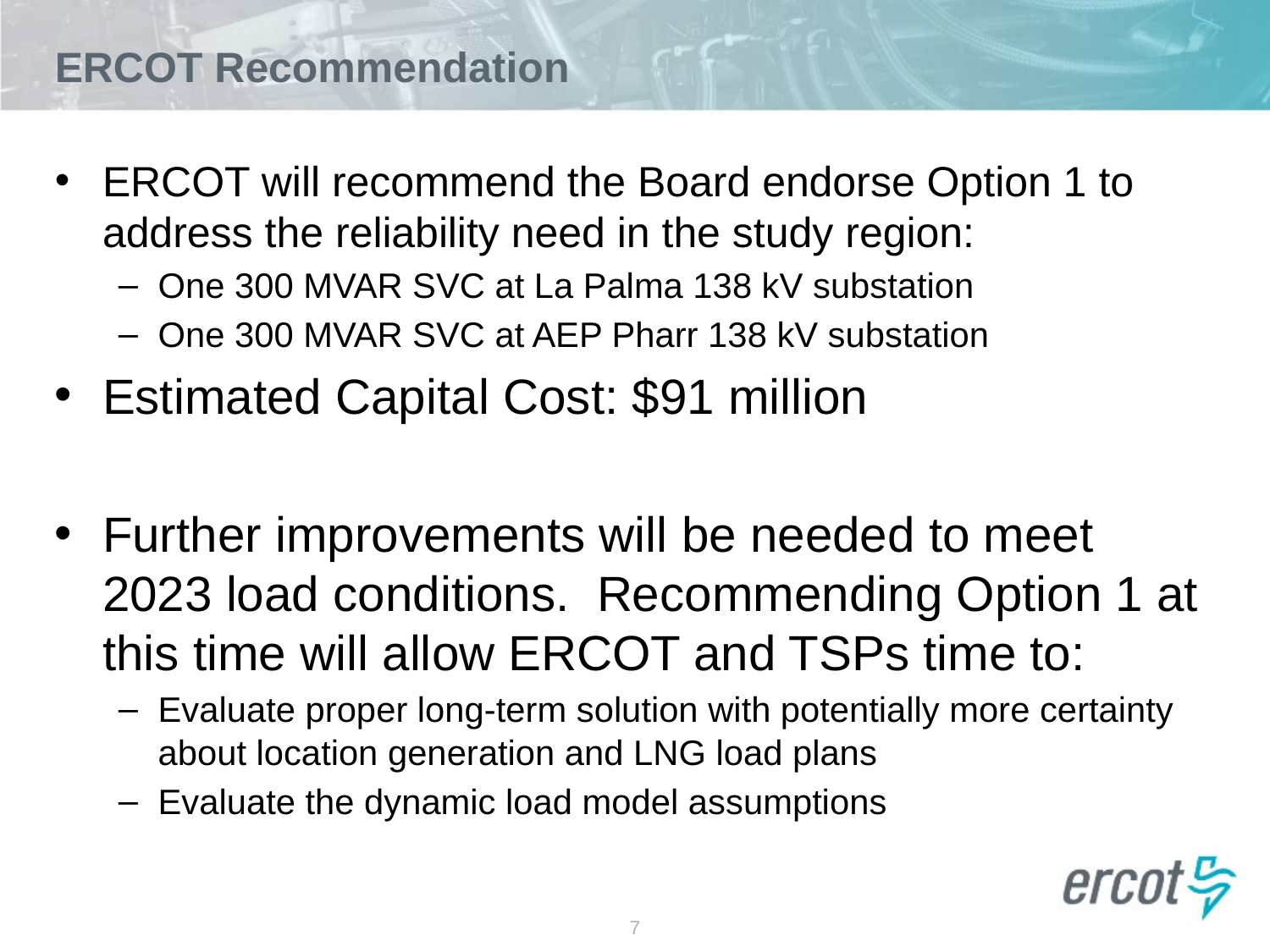

# ERCOT Recommendation
ERCOT will recommend the Board endorse Option 1 to address the reliability need in the study region:
One 300 MVAR SVC at La Palma 138 kV substation
One 300 MVAR SVC at AEP Pharr 138 kV substation
Estimated Capital Cost: $91 million

Further improvements will be needed to meet 2023 load conditions.  Recommending Option 1 at this time will allow ERCOT and TSPs time to:
Evaluate proper long-term solution with potentially more certainty about location generation and LNG load plans
Evaluate the dynamic load model assumptions

7